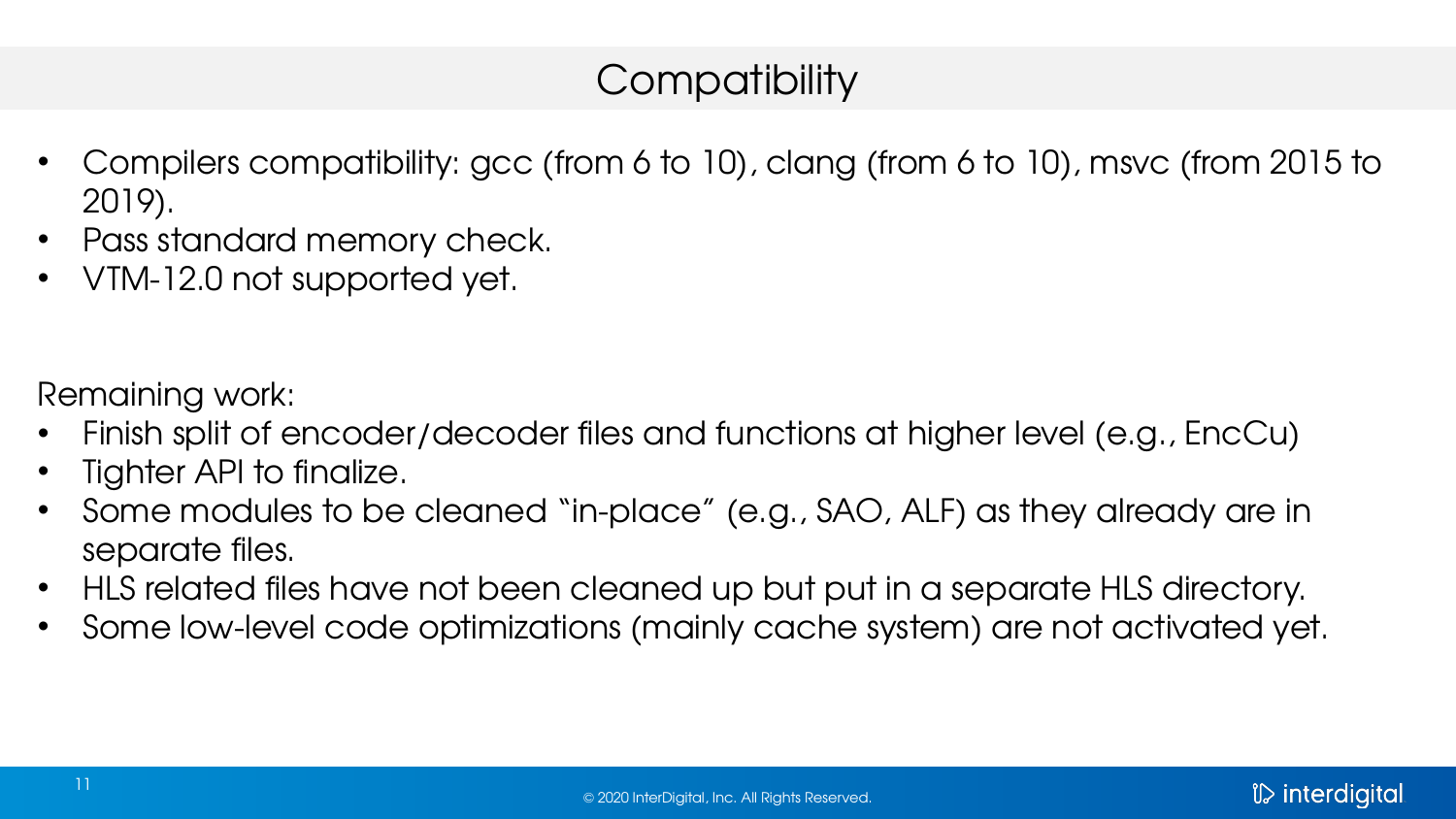

Compatibility
Compilers compatibility: gcc (from 6 to 10), clang (from 6 to 10), msvc (from 2015 to 2019).
Pass standard memory check.
VTM-12.0 not supported yet.

Remaining work:
Finish split of encoder/decoder files and functions at higher level (e.g., EncCu)
Tighter API to finalize.
Some modules to be cleaned “in-place” (e.g., SAO, ALF) as they already are in separate files.
HLS related files have not been cleaned up but put in a separate HLS directory.
Some low-level code optimizations (mainly cache system) are not activated yet.
11
© 2020 InterDigital, Inc. All Rights Reserved.